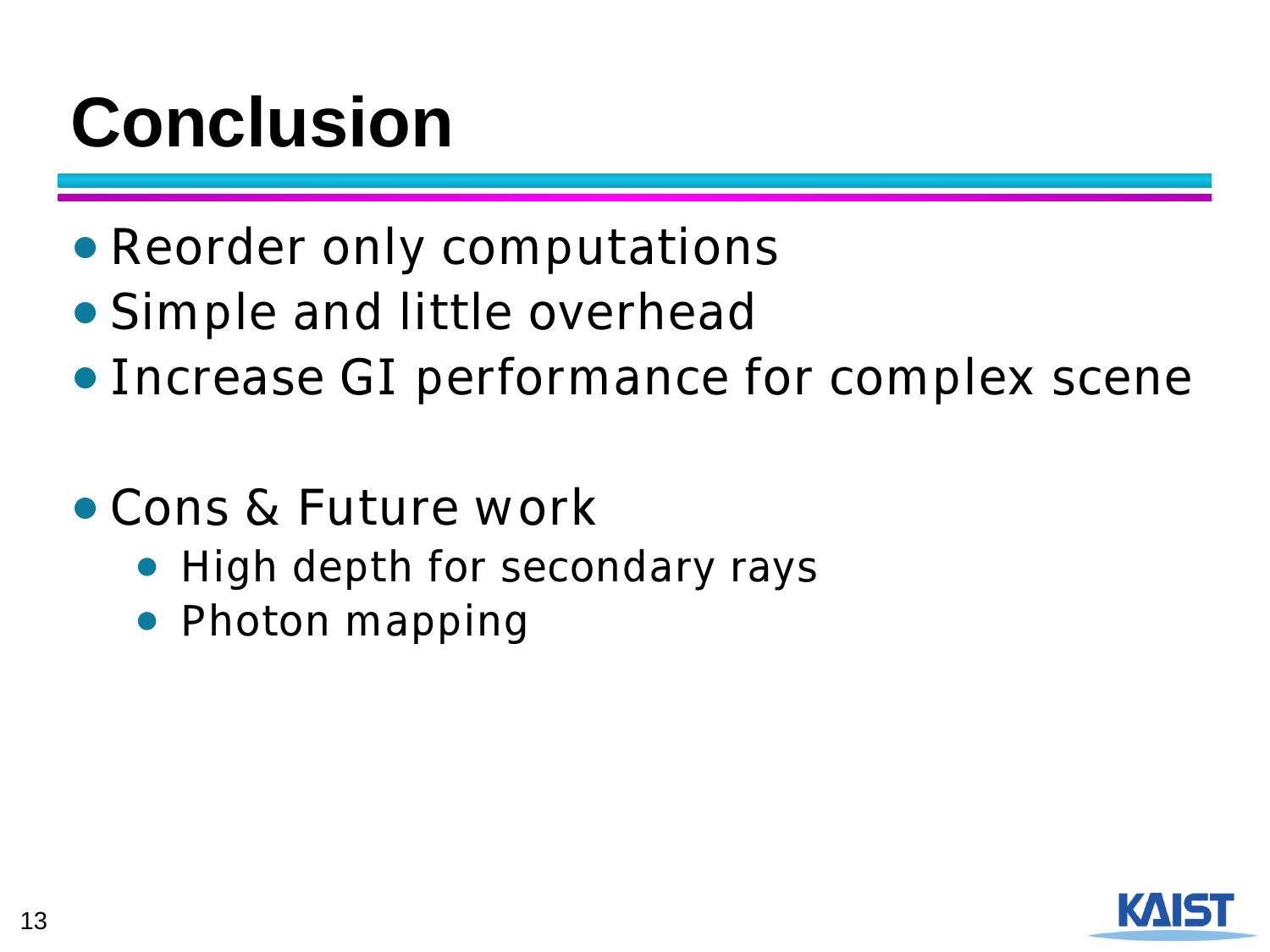

# Conclusion
Reorder only computations
Simple and little overhead
Increase GI performance for complex scene

Cons & Future work
High depth for secondary rays
Photon mapping